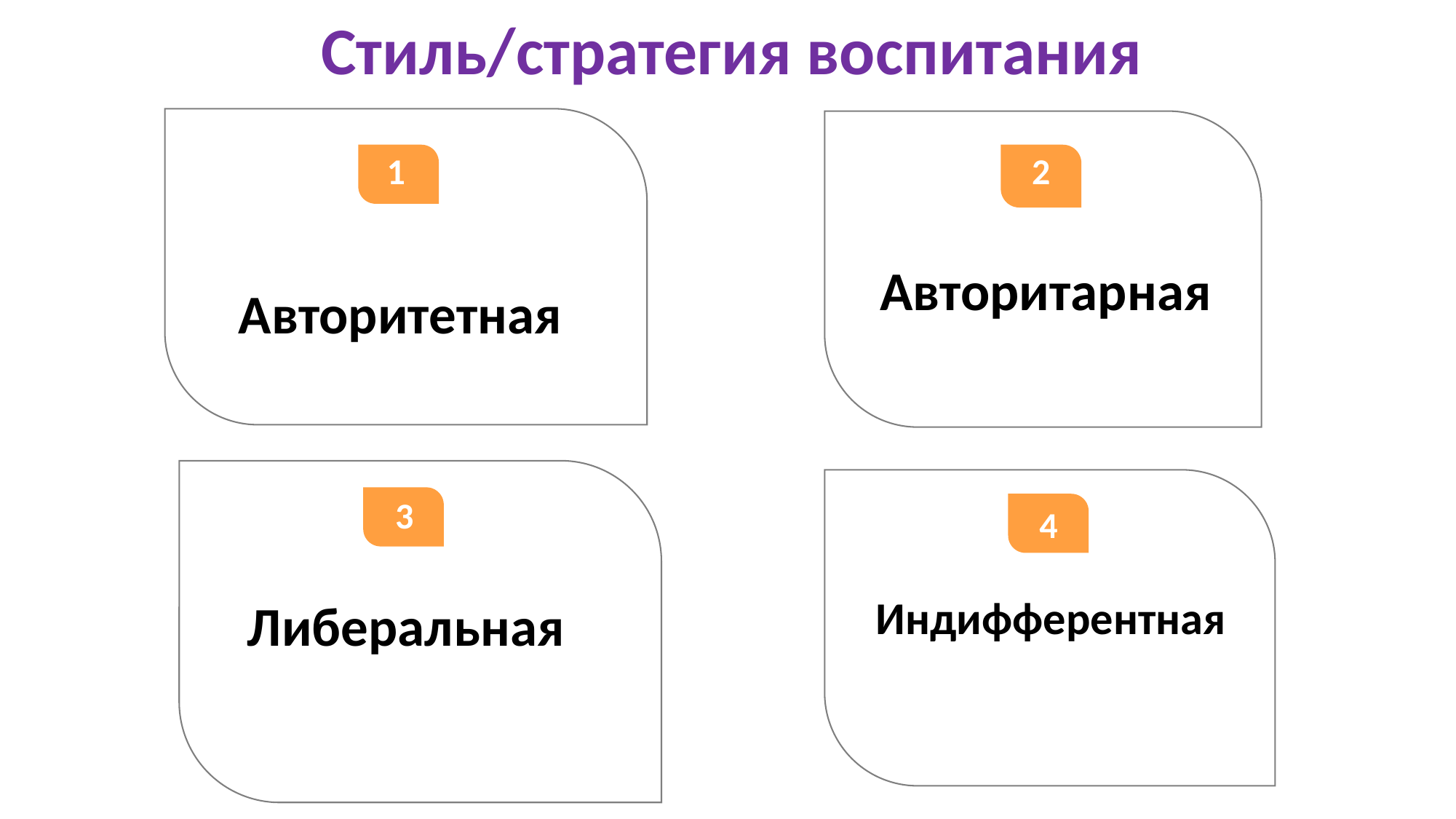

Стиль/стратегия воспитания

1
2

Авторитарная
Авторитетная

3

4
Индифферентная
Либеральная